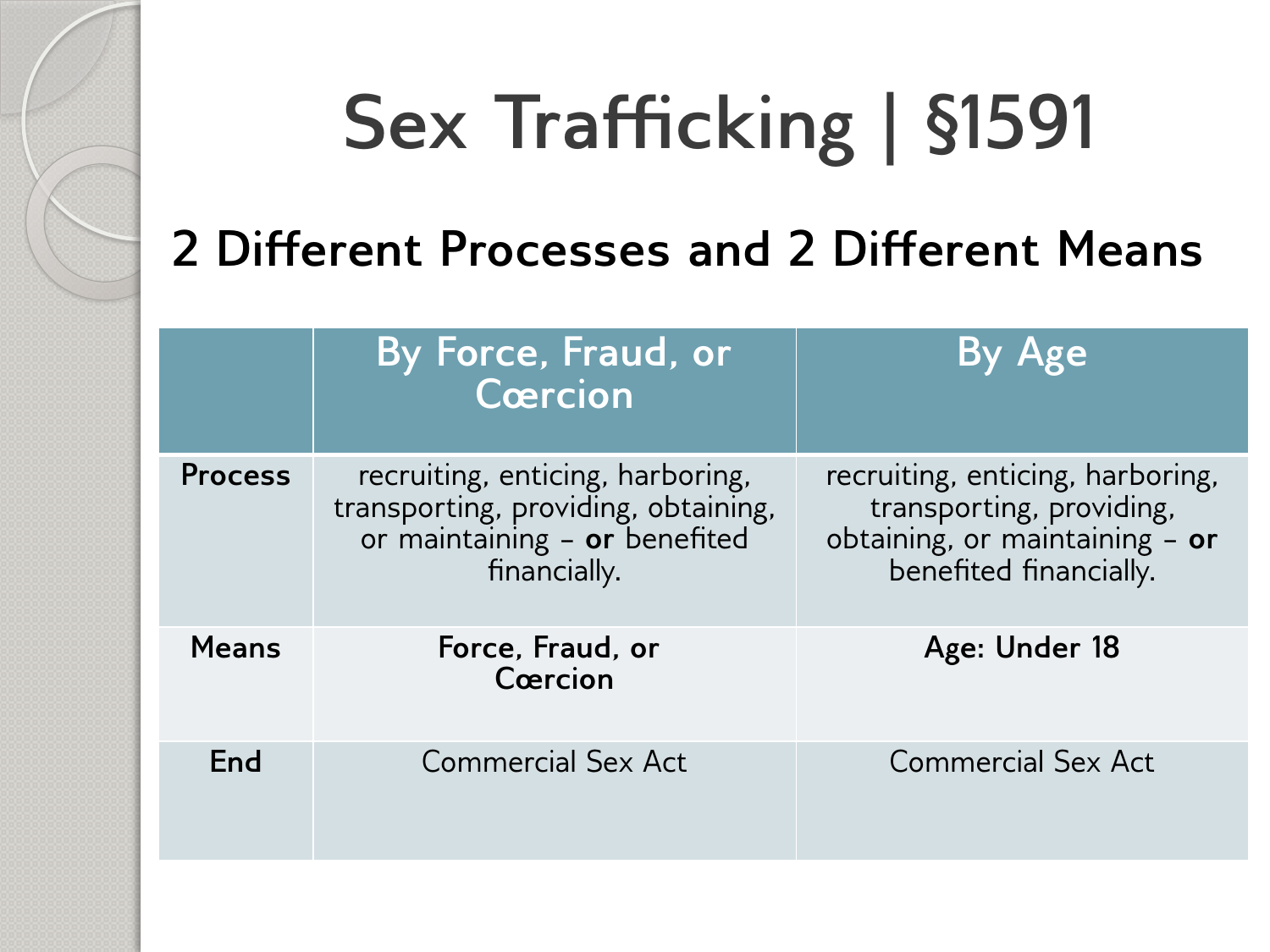

# Sex Trafficking | §1591

2 Different Processes and 2 Different Means
|  | By Force, Fraud, or Coercion | By Age |
| --- | --- | --- |
| Process | recruiting, enticing, harboring, transporting, providing, obtaining, or maintaining – or benefited financially. | recruiting, enticing, harboring, transporting, providing, obtaining, or maintaining – or benefited financially. |
| Means | Force, Fraud, or Coercion | Age: Under 18 |
| End | Commercial Sex Act | Commercial Sex Act |